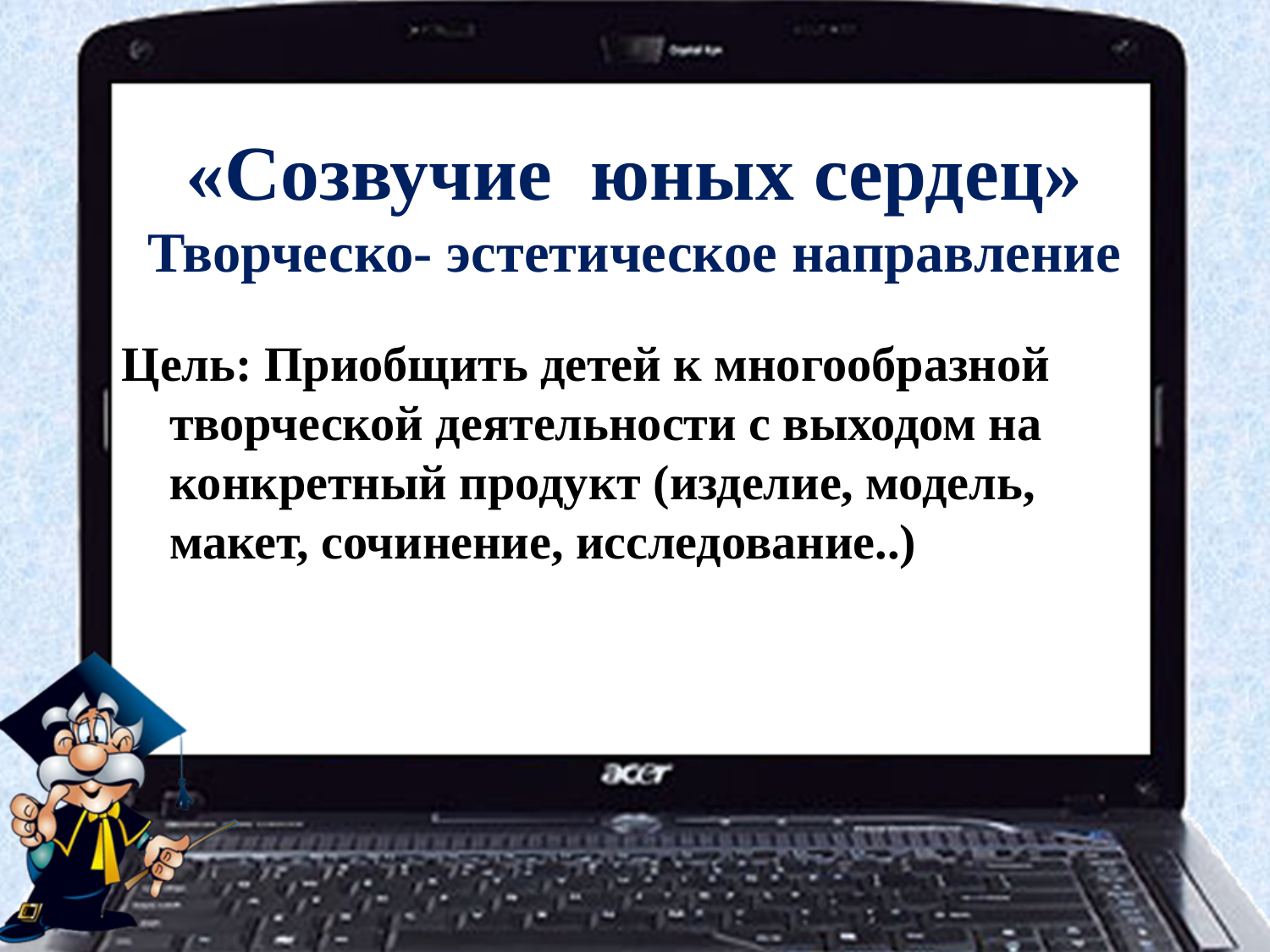

#
«Созвучие  юных сердец»
Творческо- эстетическое направление

Цель: Приобщить детей к многообразной творческой деятельности с выходом на конкретный продукт (изделие, модель, макет, сочинение, исследование..)